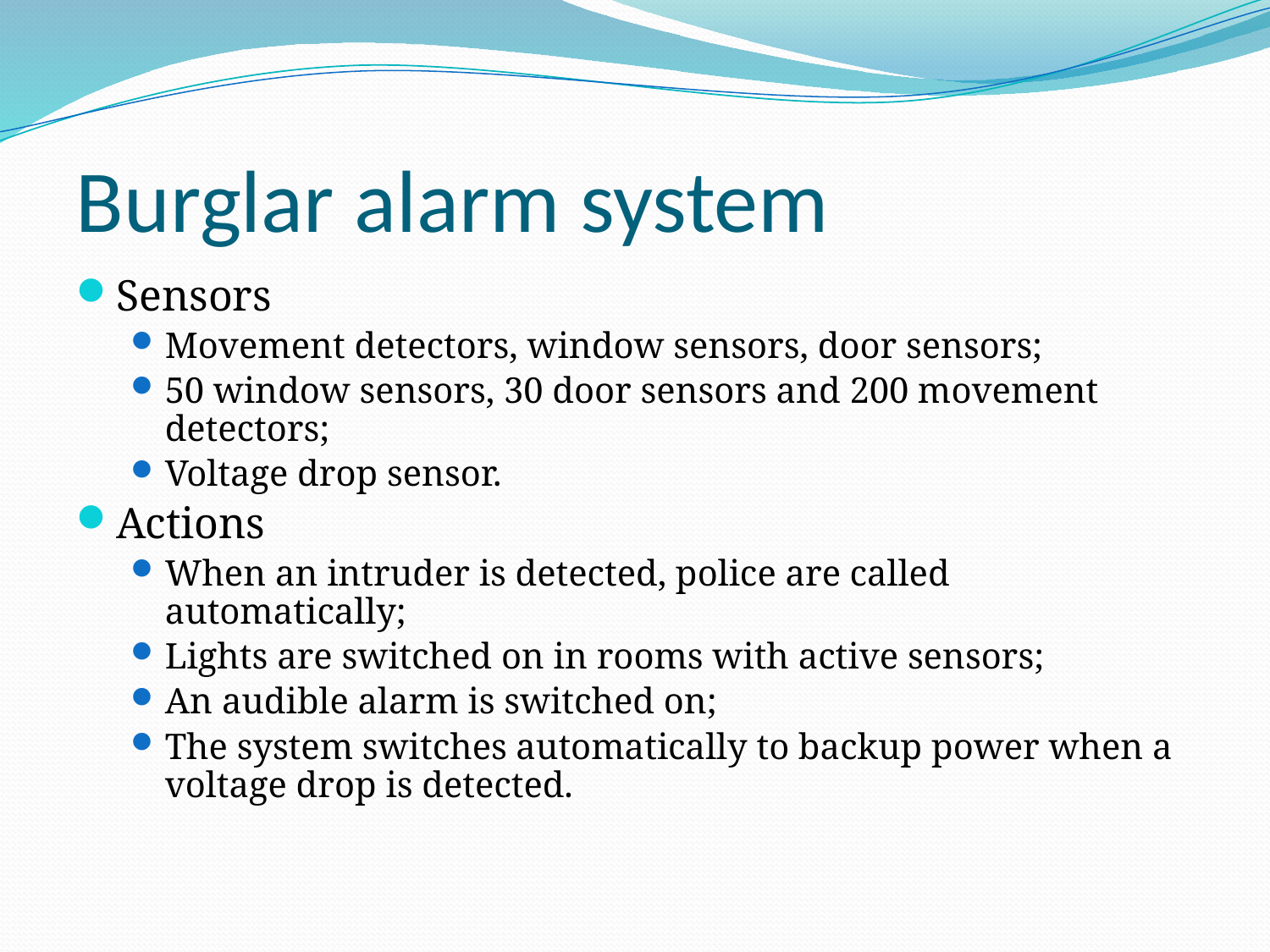

# Burglar alarm system
Sensors
Movement detectors, window sensors, door sensors;
50 window sensors, 30 door sensors and 200 movement
detectors;
Voltage drop sensor.
Actions
When an intruder is detected, police are called
automatically;
Lights are switched on in rooms with active sensors;
An audible alarm is switched on;
The system switches automatically to backup power when a voltage drop is detected.